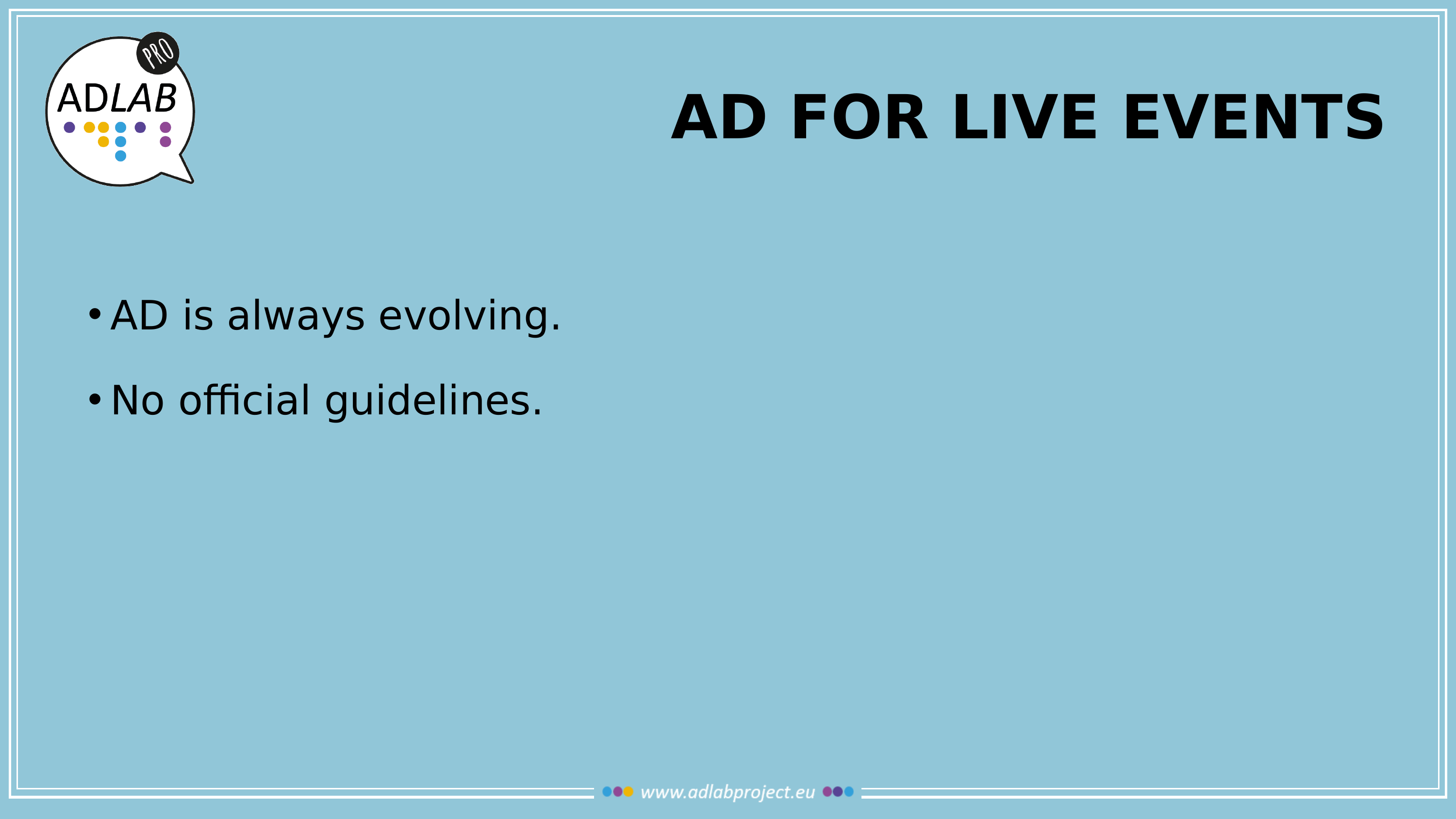

# AD for Live Events
AD is always evolving.
No official guidelines.